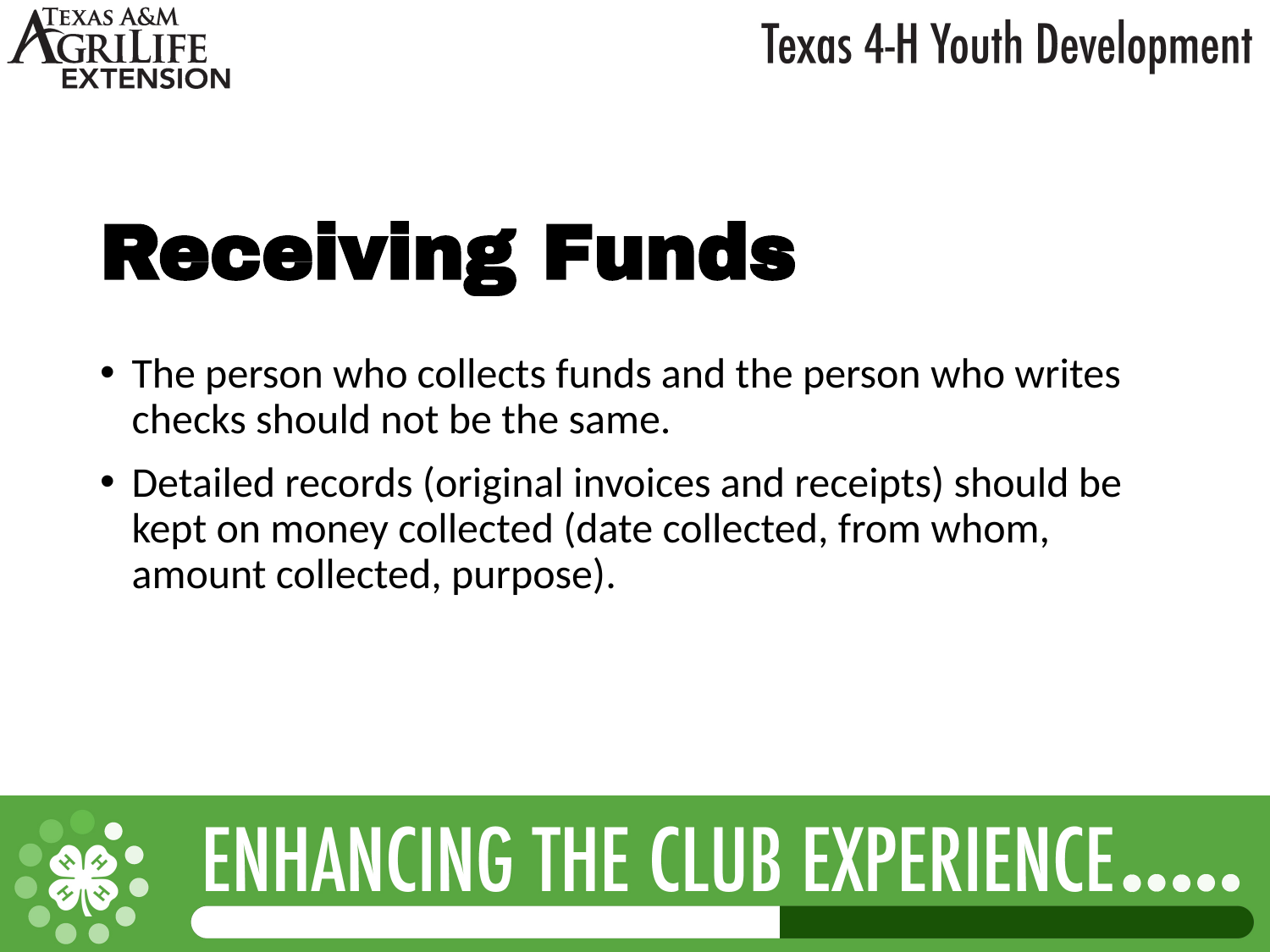

# Receiving Funds
The person who collects funds and the person who writes checks should not be the same.
Detailed records (original invoices and receipts) should be kept on money collected (date collected, from whom, amount collected, purpose).